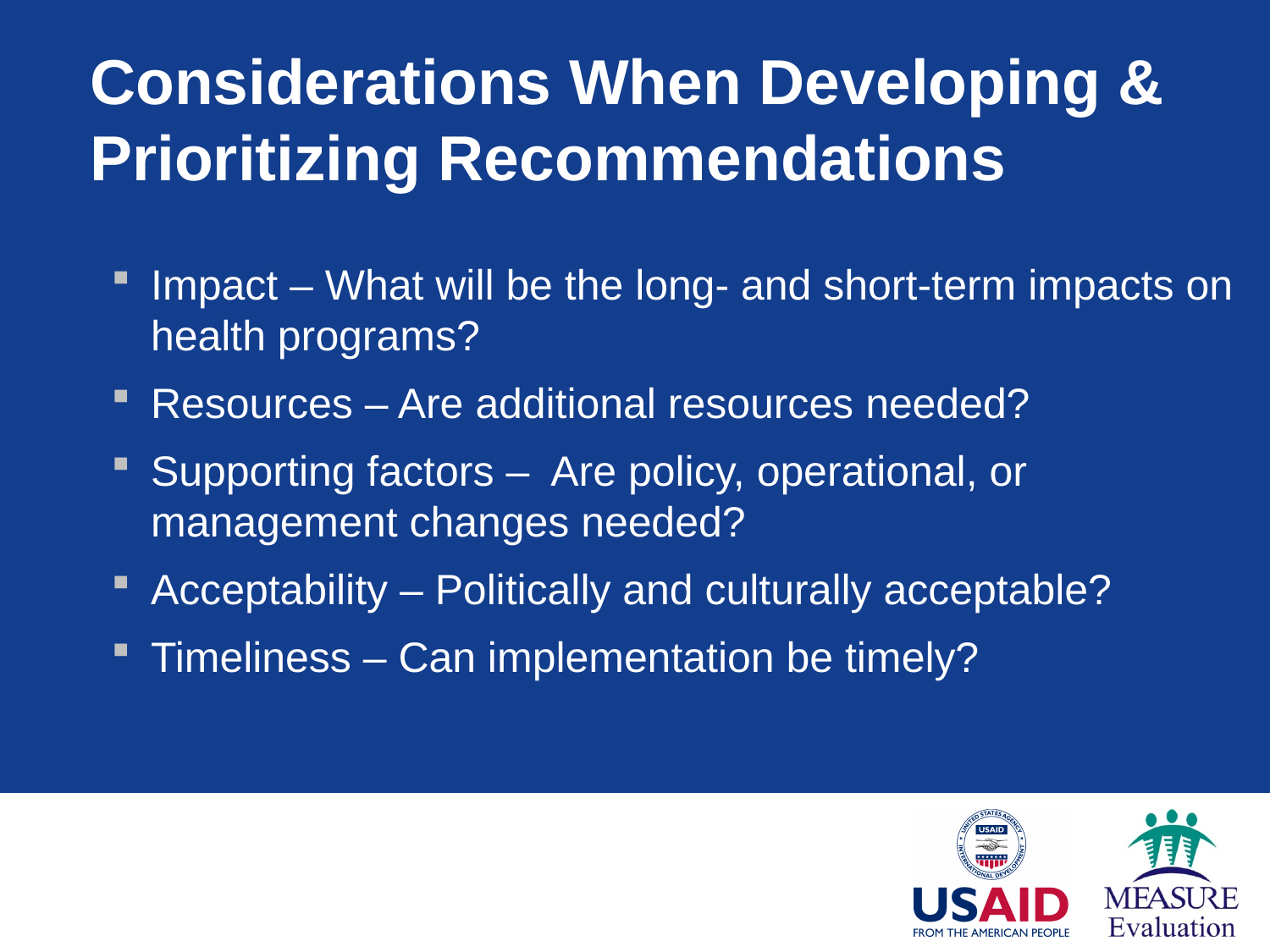

# Considerations When Developing & Prioritizing Recommendations
Impact – What will be the long- and short-term impacts on health programs?
Resources – Are additional resources needed?
Supporting factors –  Are policy, operational, or management changes needed?
Acceptability – Politically and culturally acceptable?
Timeliness – Can implementation be timely?